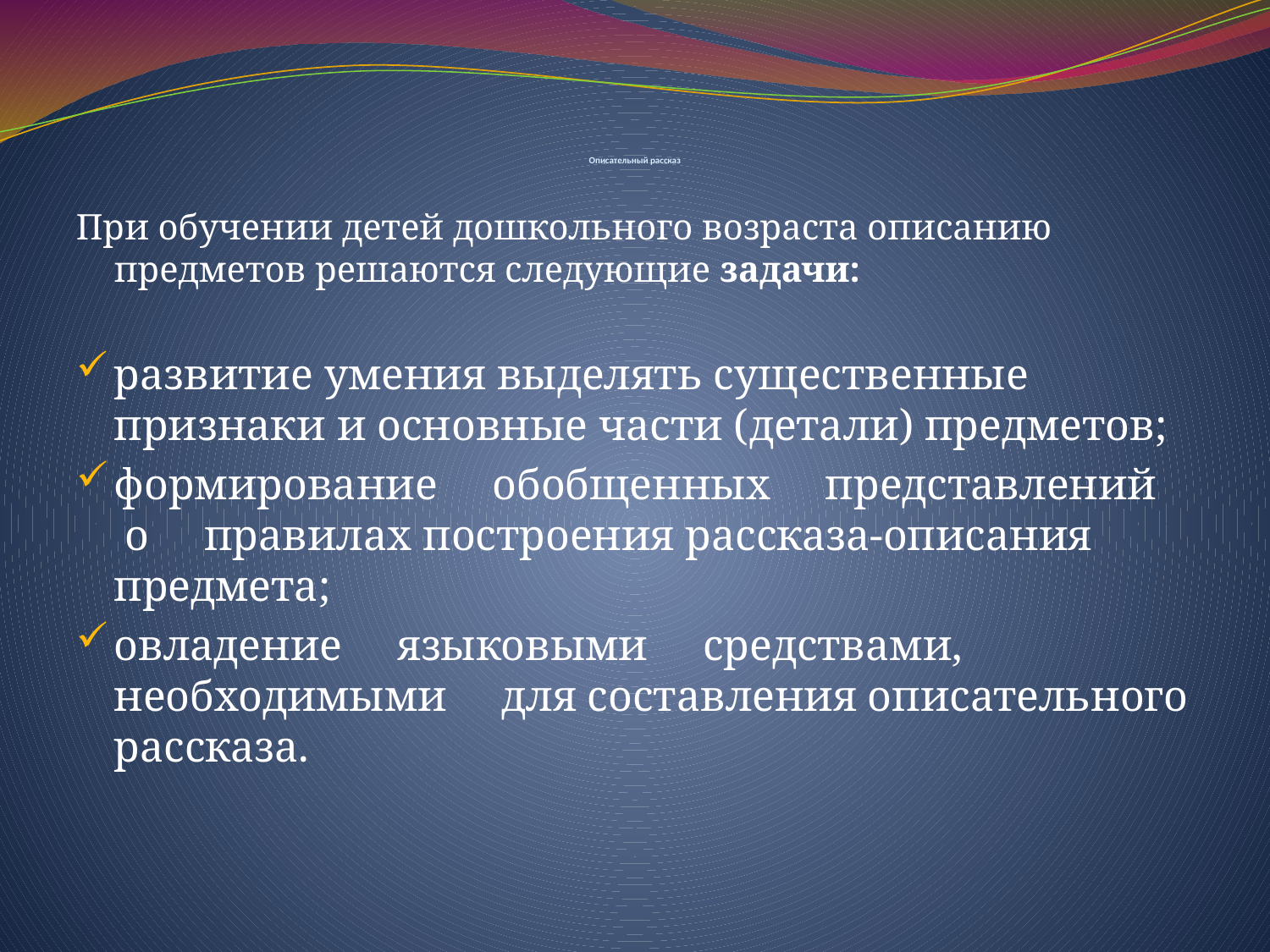

# Описательный рассказ
При обучении детей дошкольного возраста описанию предметов решаются следующие задачи:

развитие умения выделять существенные признаки и основные части (детали) предметов;
формирование     обобщенных     представлений     о     правилах построения рассказа-описания предмета;
овладение     языковыми     средствами,     необходимыми     для составления описательного рассказа.